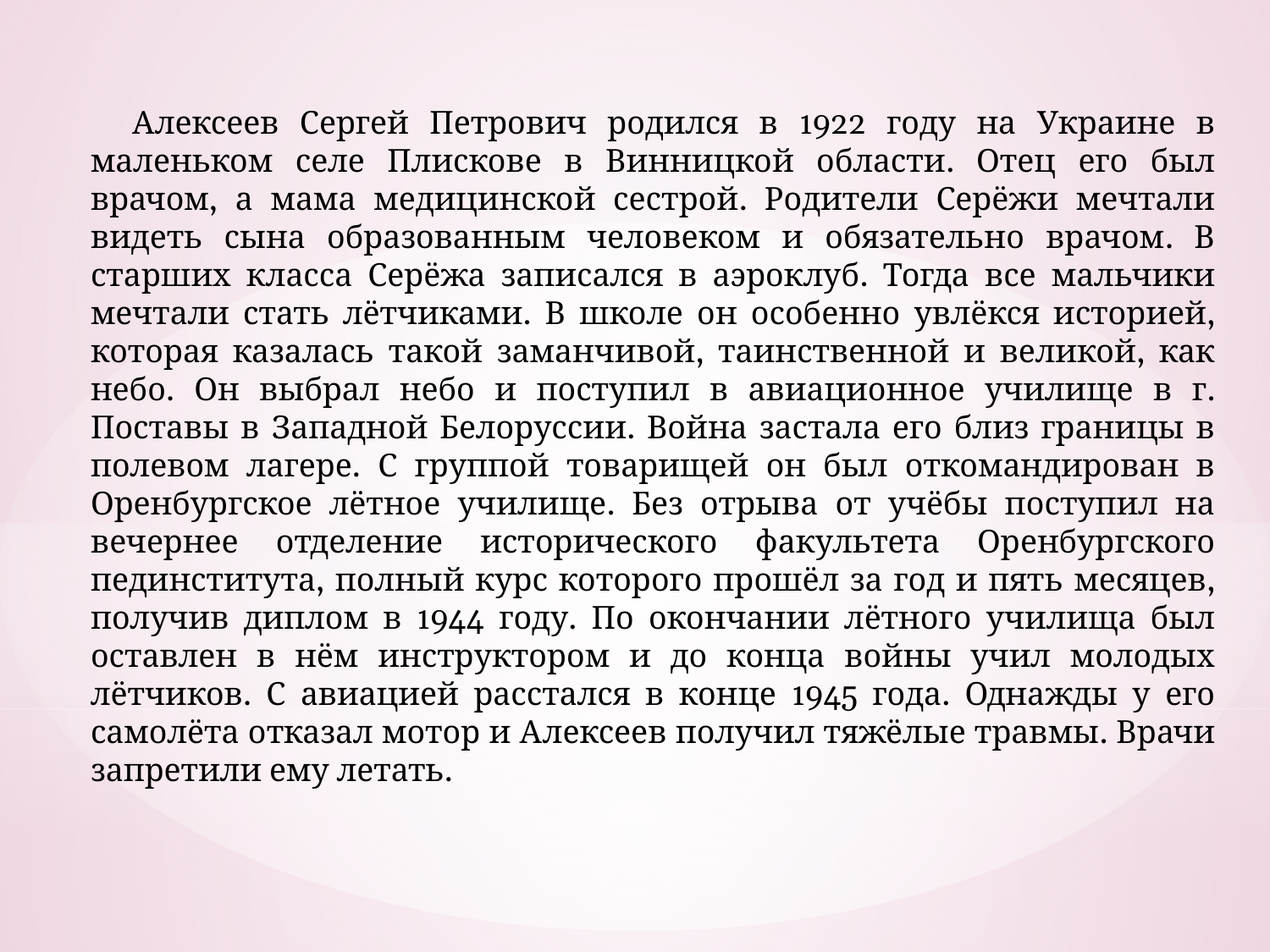

Алексеев Сергей Петрович родился в 1922 году на Украине в маленьком селе Плискове в Винницкой области. Отец его был врачом, а мама медицинской сестрой. Родители Серёжи мечтали видеть сына образованным человеком и обязательно врачом. В старших класса Серёжа записался в аэроклуб. Тогда все мальчики мечтали стать лётчиками. В школе он особенно увлёкся историей, которая казалась такой заманчивой, таинственной и великой, как небо. Он выбрал небо и поступил в авиационное училище в г. Поставы в Западной Белоруссии. Война застала его близ границы в полевом лагере. С группой товарищей он был откомандирован в Оренбургское лётное училище. Без отрыва от учёбы поступил на вечернее отделение исторического факультета Оренбургского пединститута, полный курс которого прошёл за год и пять месяцев, получив диплом в 1944 году. По окончании лётного училища был оставлен в нём инструктором и до конца войны учил молодых лётчиков. С авиацией расстался в конце 1945 года. Однажды у его самолёта отказал мотор и Алексеев получил тяжёлые травмы. Врачи запретили ему летать.